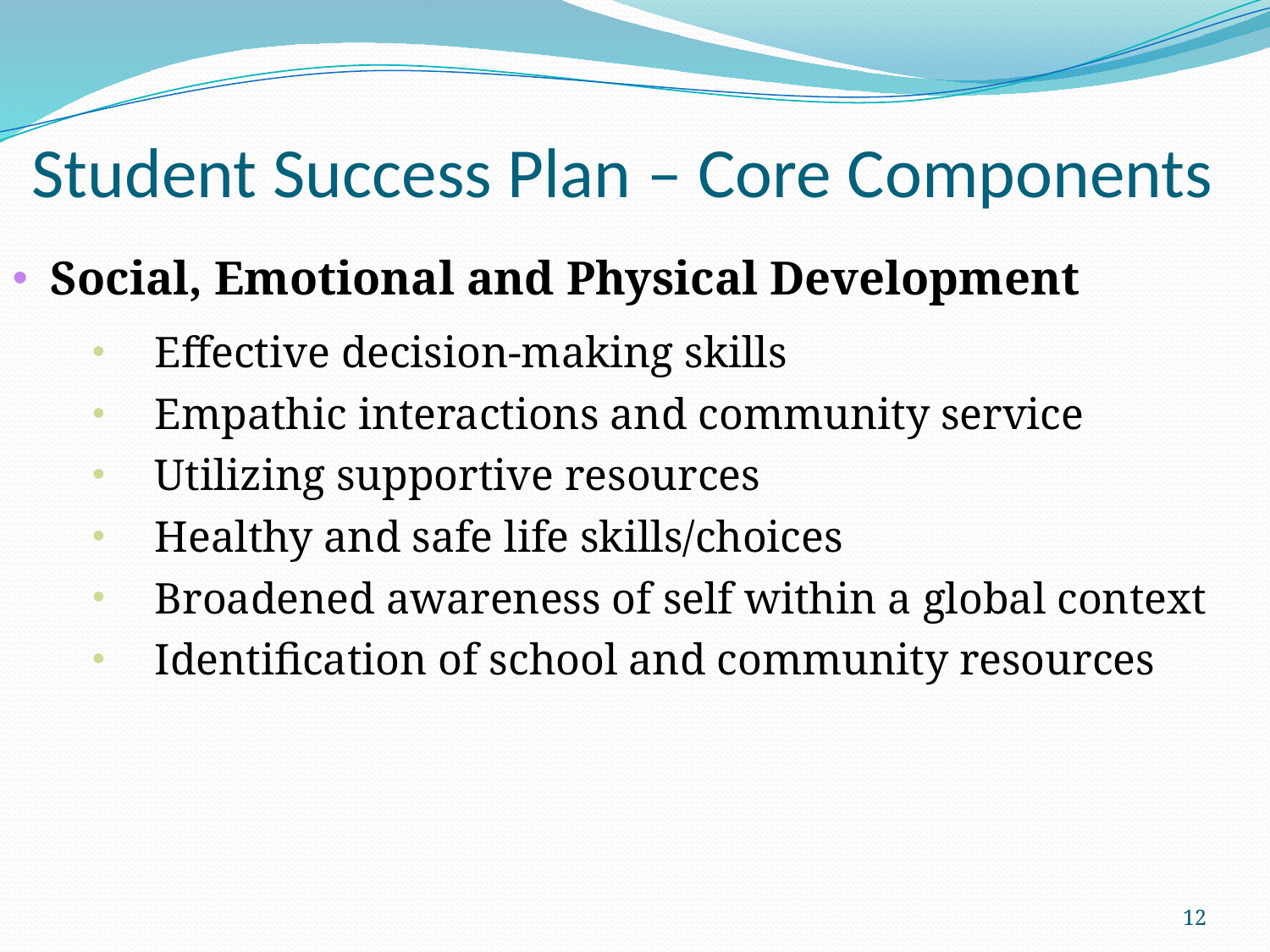

# Student Success Plan – Core Components
Social, Emotional and Physical Development
Effective decision-making skills
Empathic interactions and community service
Utilizing supportive resources
Healthy and safe life skills/choices
Broadened awareness of self within a global context
Identification of school and community resources
12